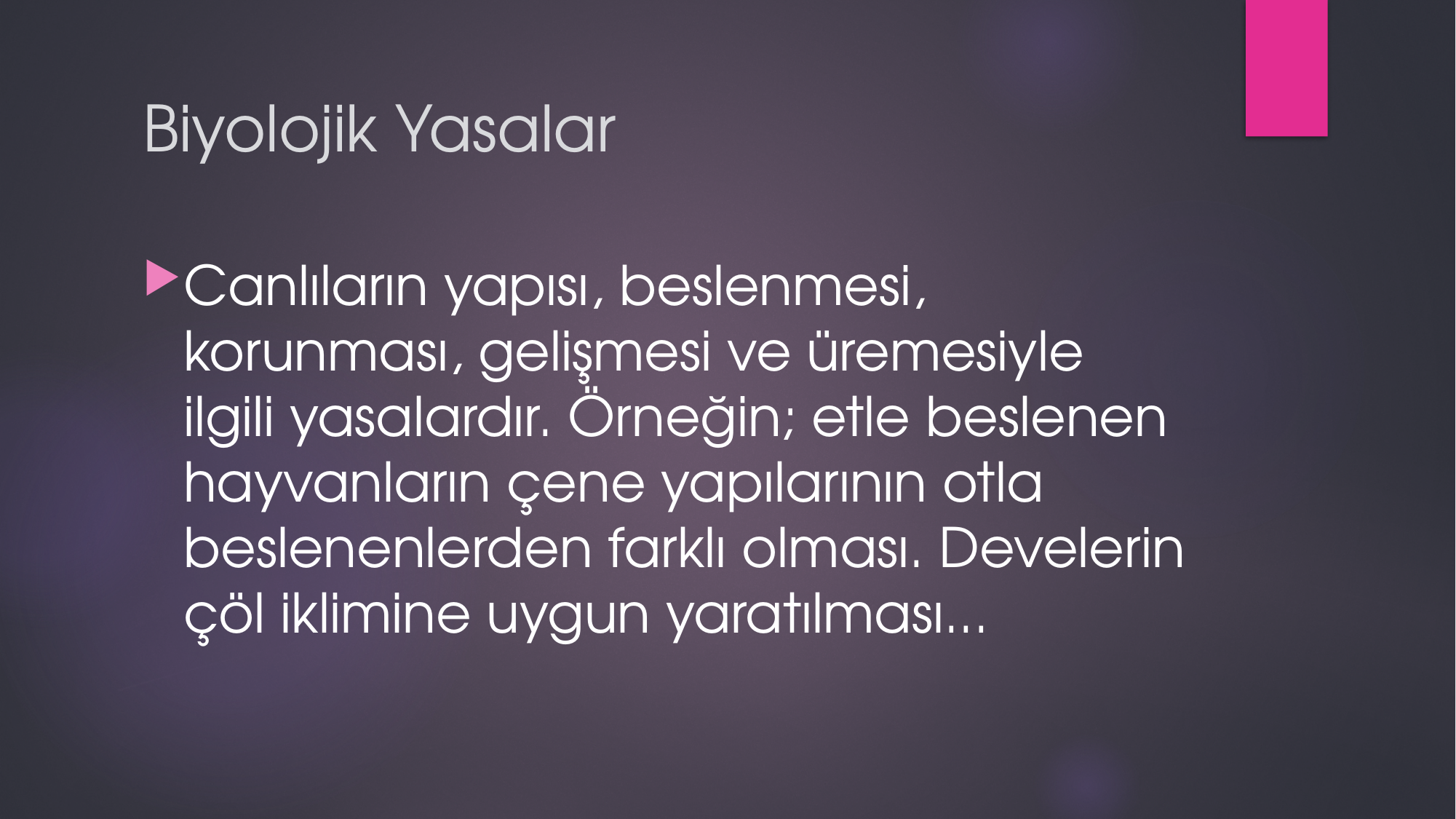

# Biyolojik Yasalar
Canlıların yapısı, beslenmesi, korunması, gelişmesi ve üremesiyle ilgili yasalardır. Örneğin; etle beslenen hayvanların çene yapılarının otla beslenenlerden farklı olması. Develerin çöl iklimine uygun yaratılması...